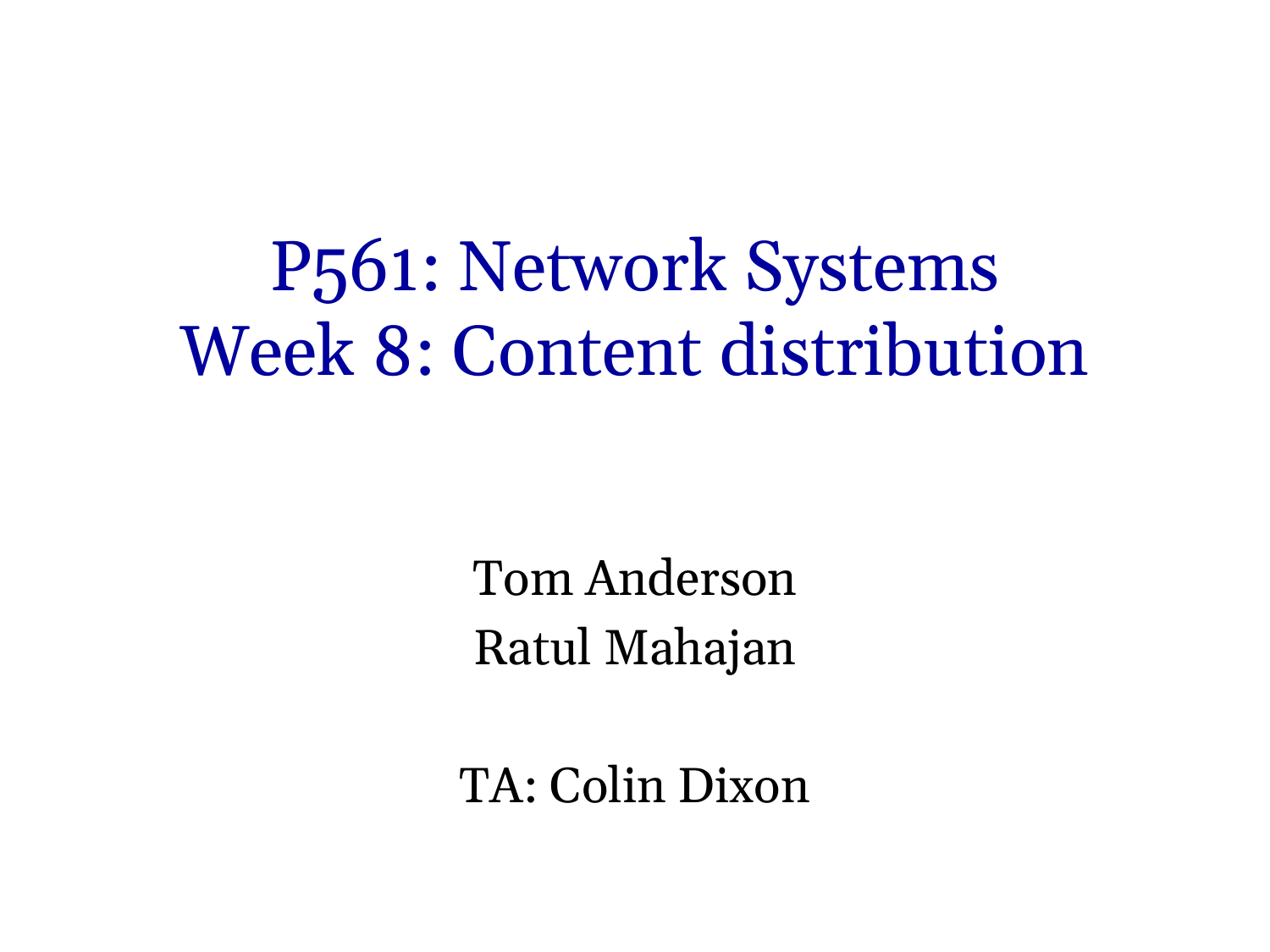

# P561: Network Systems Week 8: Content distribution
Tom Anderson
Ratul Mahajan

TA: Colin Dixon